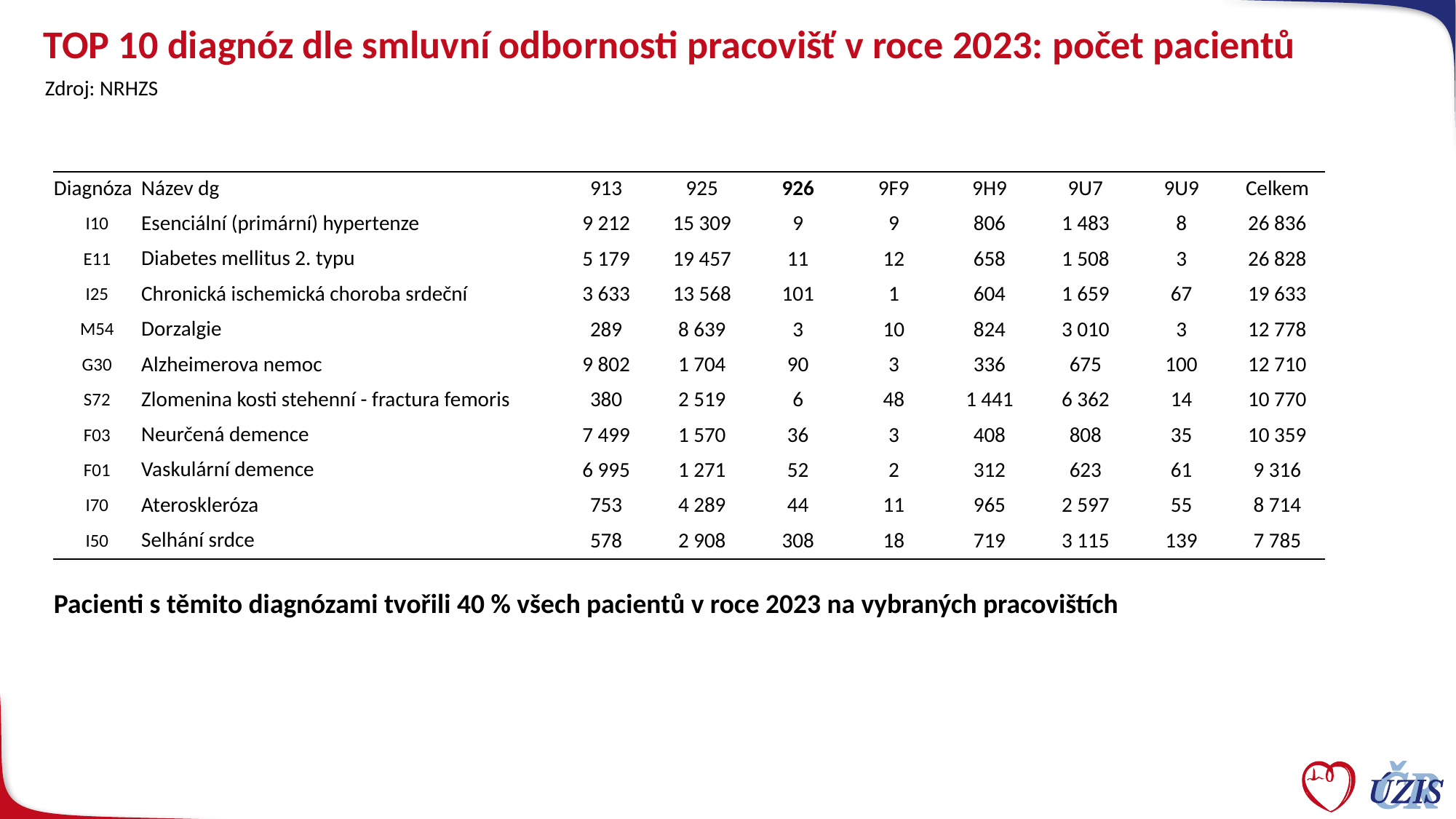

# TOP 10 diagnóz dle smluvní odbornosti pracovišť v roce 2023: počet pacientů
Zdroj: NRHZS
| Diagnóza | Název dg | 913 | 925 | 926 | 9F9 | 9H9 | 9U7 | 9U9 | Celkem |
| --- | --- | --- | --- | --- | --- | --- | --- | --- | --- |
| I10 | Esenciální (primární) hypertenze | 9 212 | 15 309 | 9 | 9 | 806 | 1 483 | 8 | 26 836 |
| E11 | Diabetes mellitus 2. typu | 5 179 | 19 457 | 11 | 12 | 658 | 1 508 | 3 | 26 828 |
| I25 | Chronická ischemická choroba srdeční | 3 633 | 13 568 | 101 | 1 | 604 | 1 659 | 67 | 19 633 |
| M54 | Dorzalgie | 289 | 8 639 | 3 | 10 | 824 | 3 010 | 3 | 12 778 |
| G30 | Alzheimerova nemoc | 9 802 | 1 704 | 90 | 3 | 336 | 675 | 100 | 12 710 |
| S72 | Zlomenina kosti stehenní - fractura femoris | 380 | 2 519 | 6 | 48 | 1 441 | 6 362 | 14 | 10 770 |
| F03 | Neurčená demence | 7 499 | 1 570 | 36 | 3 | 408 | 808 | 35 | 10 359 |
| F01 | Vaskulární demence | 6 995 | 1 271 | 52 | 2 | 312 | 623 | 61 | 9 316 |
| I70 | Ateroskleróza | 753 | 4 289 | 44 | 11 | 965 | 2 597 | 55 | 8 714 |
| I50 | Selhání srdce | 578 | 2 908 | 308 | 18 | 719 | 3 115 | 139 | 7 785 |
Pacienti s těmito diagnózami tvořili 40 % všech pacientů v roce 2023 na vybraných pracovištích